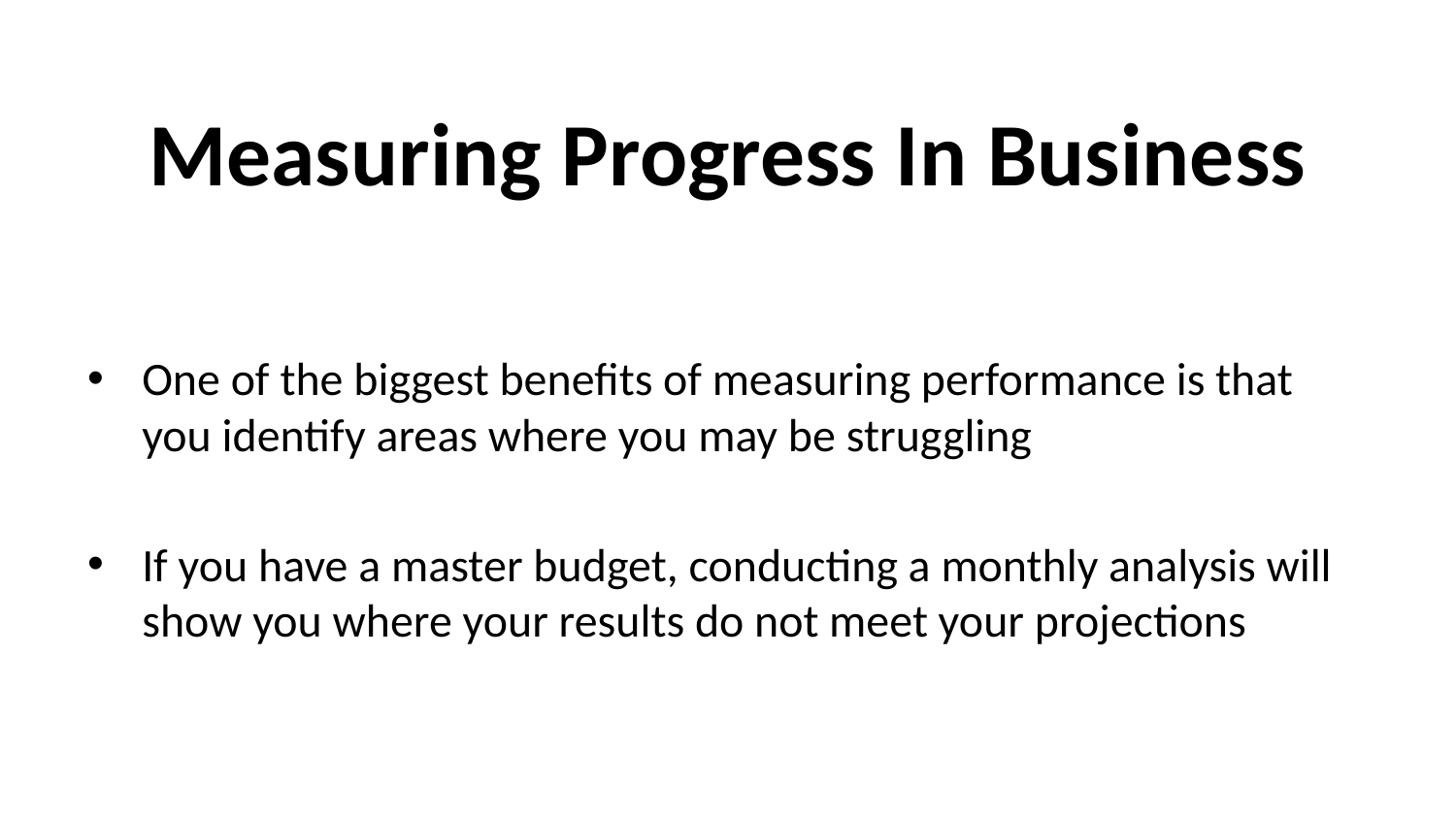

# Measuring Progress In Business
One of the biggest benefits of measuring performance is that you identify areas where you may be struggling

If you have a master budget, conducting a monthly analysis will show you where your results do not meet your projections